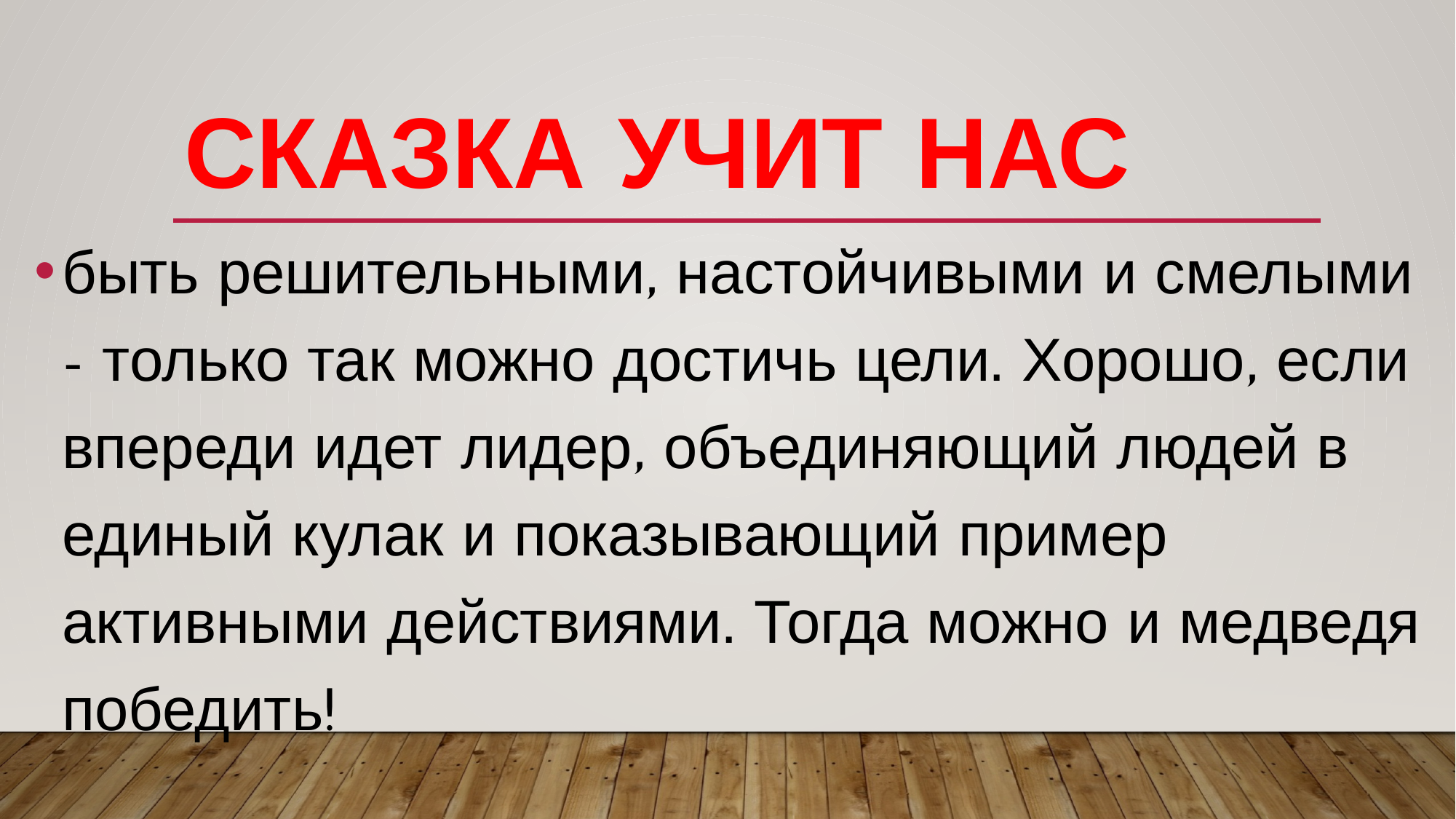

# Сказка учит нас
быть решительными, настойчивыми и смелыми - только так можно достичь цели. Хорошо, если впереди идет лидер, объединяющий людей в единый кулак и показывающий пример активными действиями. Тогда можно и медведя победить!